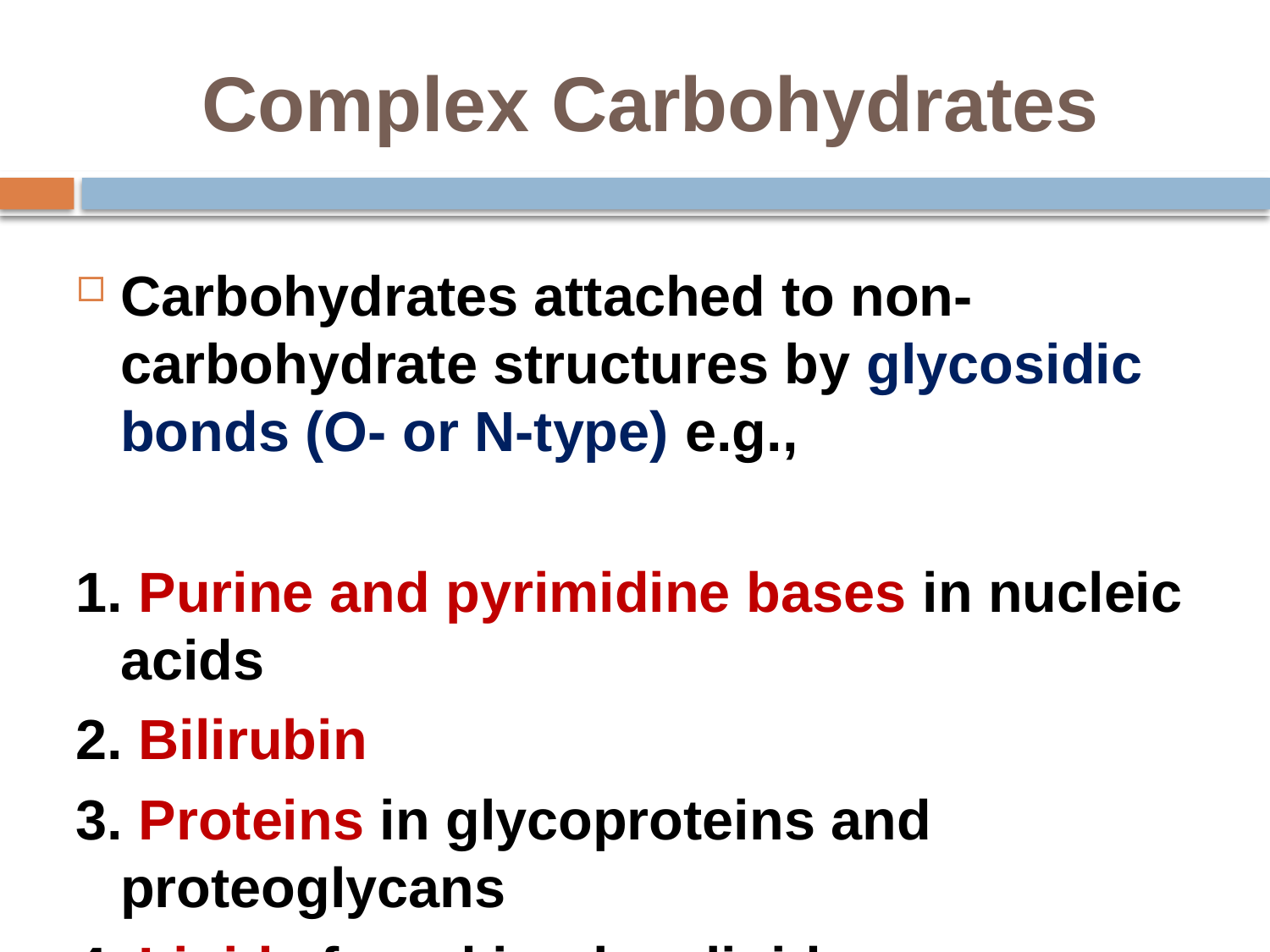

# Complex Carbohydrates
Carbohydrates attached to non-carbohydrate structures by glycosidic bonds (O- or N-type) e.g.,

1. Purine and pyrimidine bases in nucleic acids
2. Bilirubin
3. Proteins in glycoproteins and proteoglycans
4. Lipids found in glycolipids